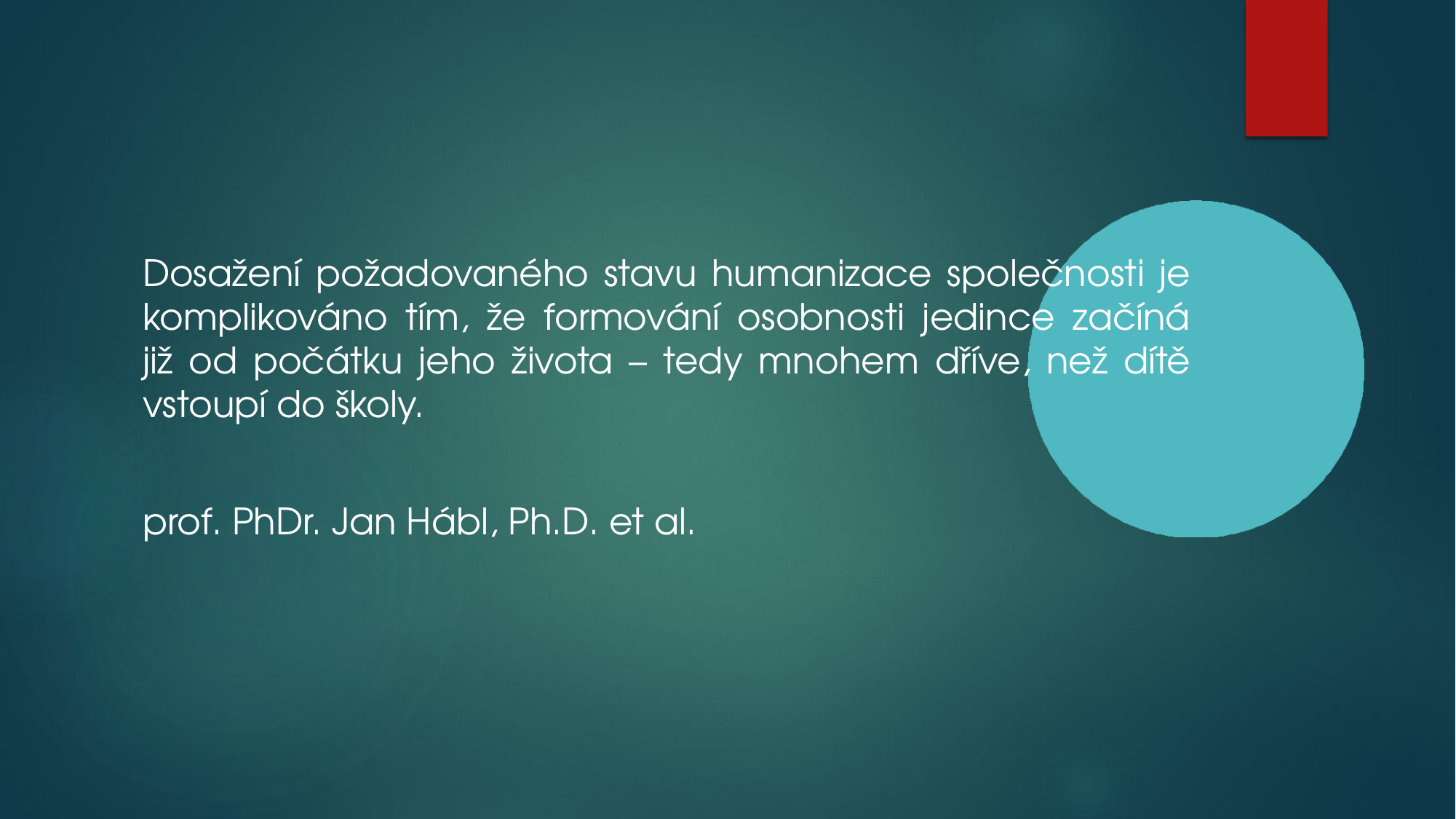

# Dosažení požadovaného stavu humanizace společnosti je komplikováno tím, že formování osobnosti jedince začíná již od počátku jeho života – tedy mnohem dříve, než dítě vstoupí do školy.
prof. PhDr. Jan Hábl, Ph.D. et al.